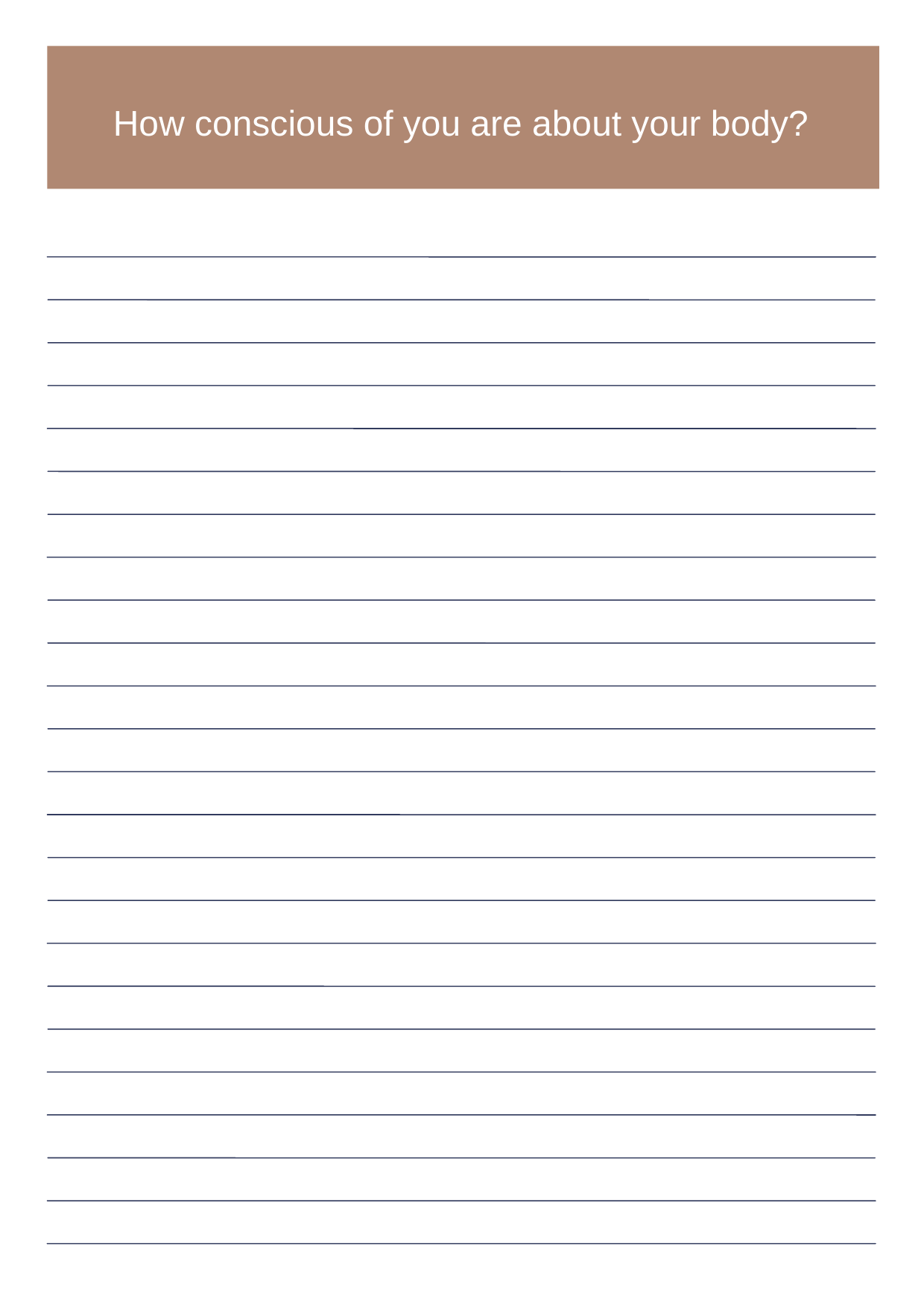

How conscious of you are about your body?